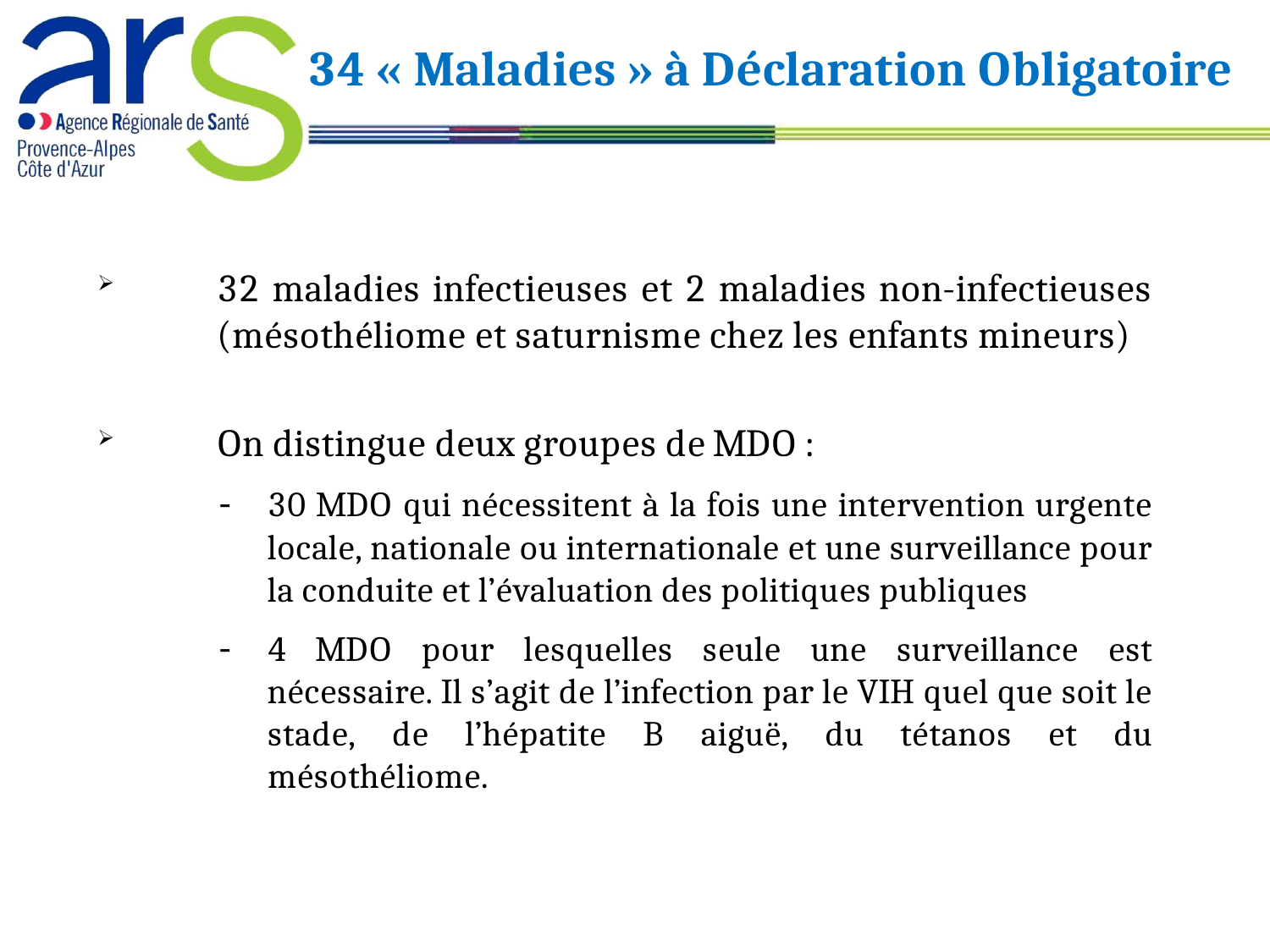

# 34 « Maladies » à Déclaration Obligatoire
32 maladies infectieuses et 2 maladies non-infectieuses (mésothéliome et saturnisme chez les enfants mineurs)

On distingue deux groupes de MDO :
30 MDO qui nécessitent à la fois une intervention urgente locale, nationale ou internationale et une surveillance pour la conduite et l’évaluation des politiques publiques
4 MDO pour lesquelles seule une surveillance est nécessaire. Il s’agit de l’infection par le VIH quel que soit le stade, de l’hépatite B aiguë, du tétanos et du mésothéliome.